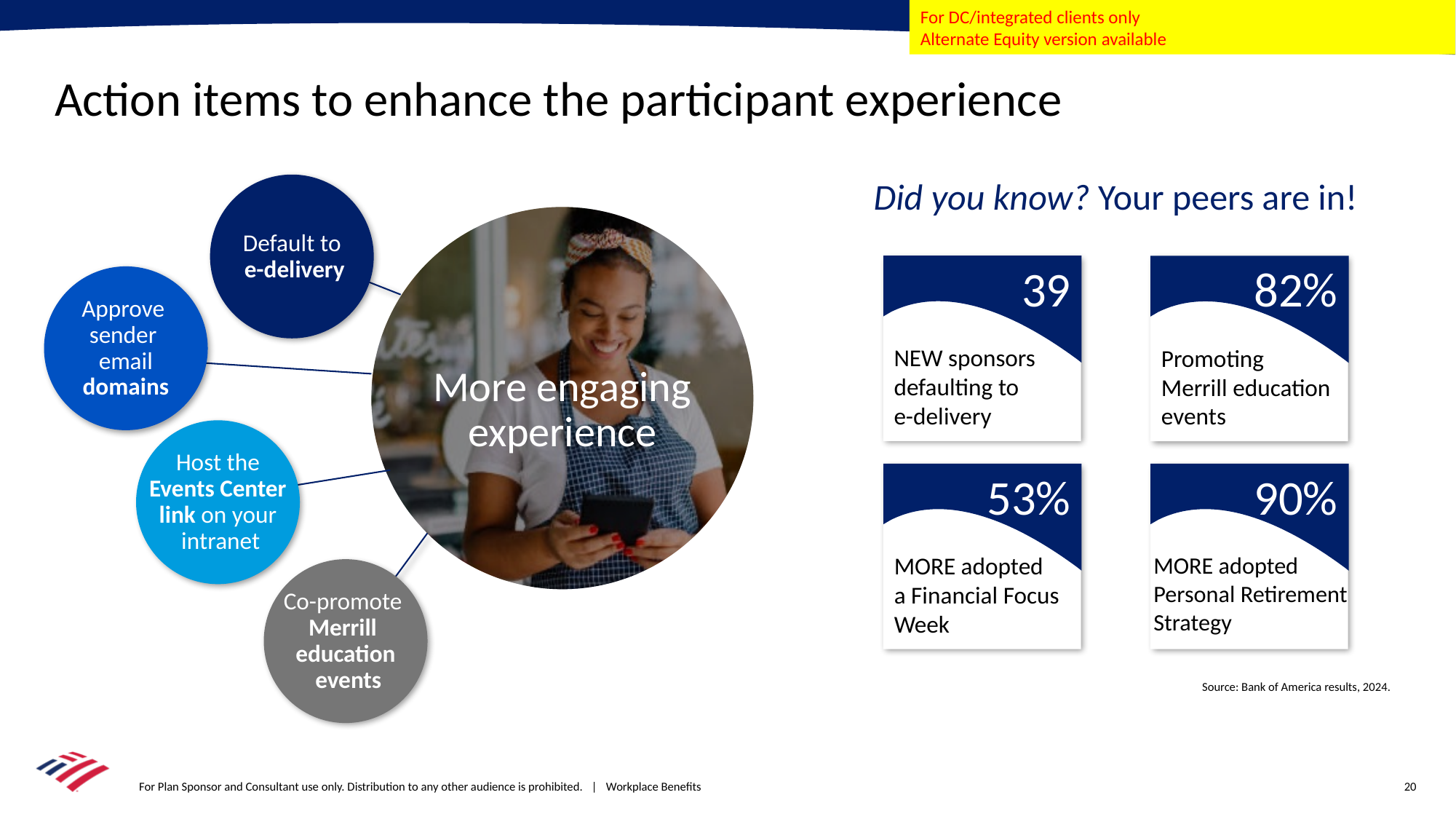

For DC/integrated clients only
Alternate Equity version available
# Action items to enhance the participant experience
Did you know? Your peers are in!
Default to
 e-delivery

More engaging experience
39

NEW sponsors defaulting to
e-delivery

82%

Promoting
Merrill education events

Approve
sender
email
domains
Host the
Events Center
link on your
 intranet
53%

MORE adopted
a Financial Focus Week

90%

MORE adopted
Personal Retirement Strategy

Co-promote
Merrill
education
 events
Source: Bank of America results, 2024.
20